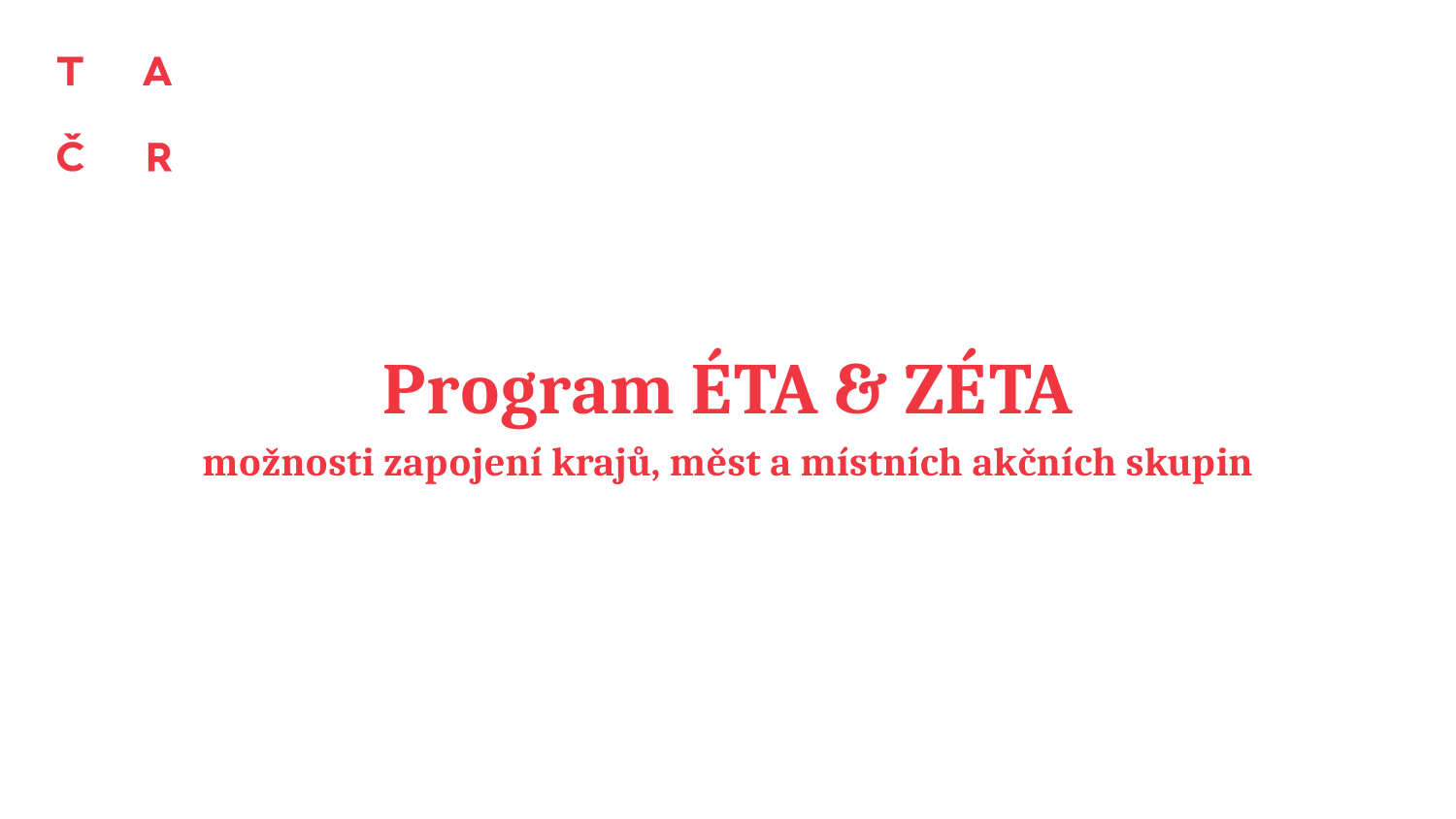

# Program ÉTA & ZÉTA možnosti zapojení krajů, měst a místních akčních skupin